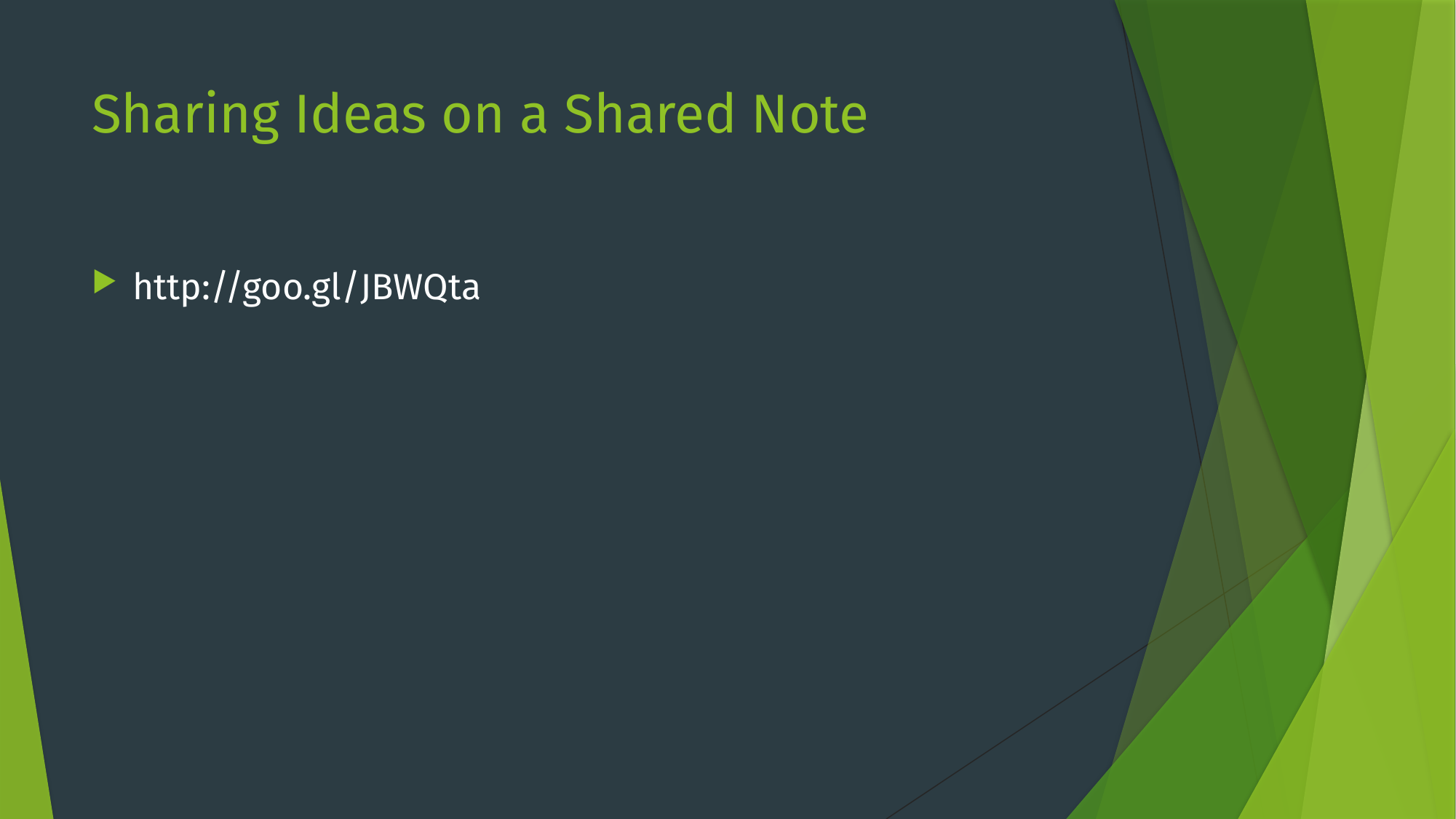

# Sharing Ideas on a Shared Note
http://goo.gl/JBWQta